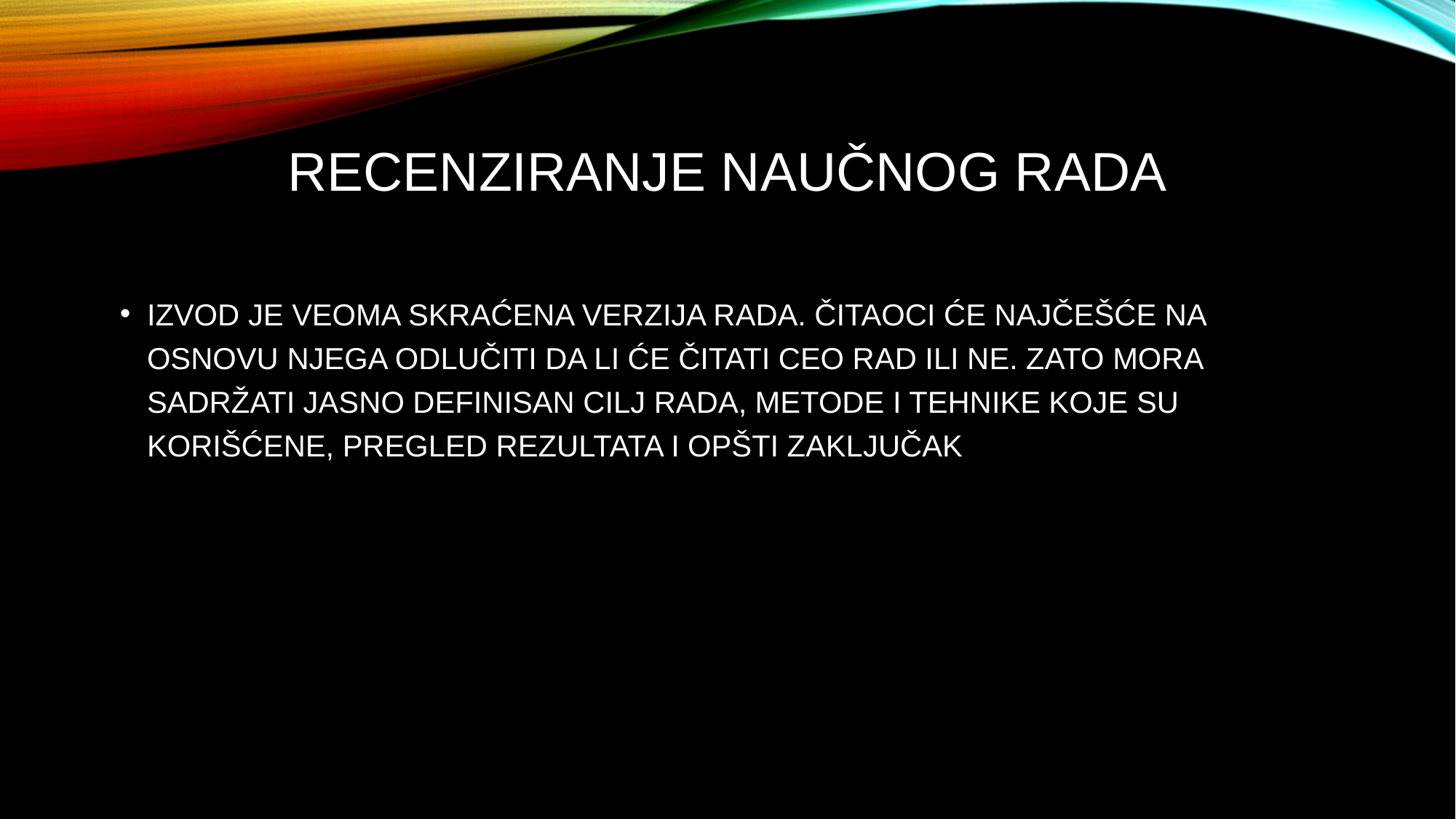

RECENZIRANJE NAUČNOG RADA
Izvod je veoma skraćena verzija rada. Čitaoci će najčešće na osnovu njega odlučiti da li će čitati ceo rad ili ne. Zato mora sadržati jasno definisan cilj rada, metode i tehnike koje su korišćene, pregled rezultata i opšti zaključak